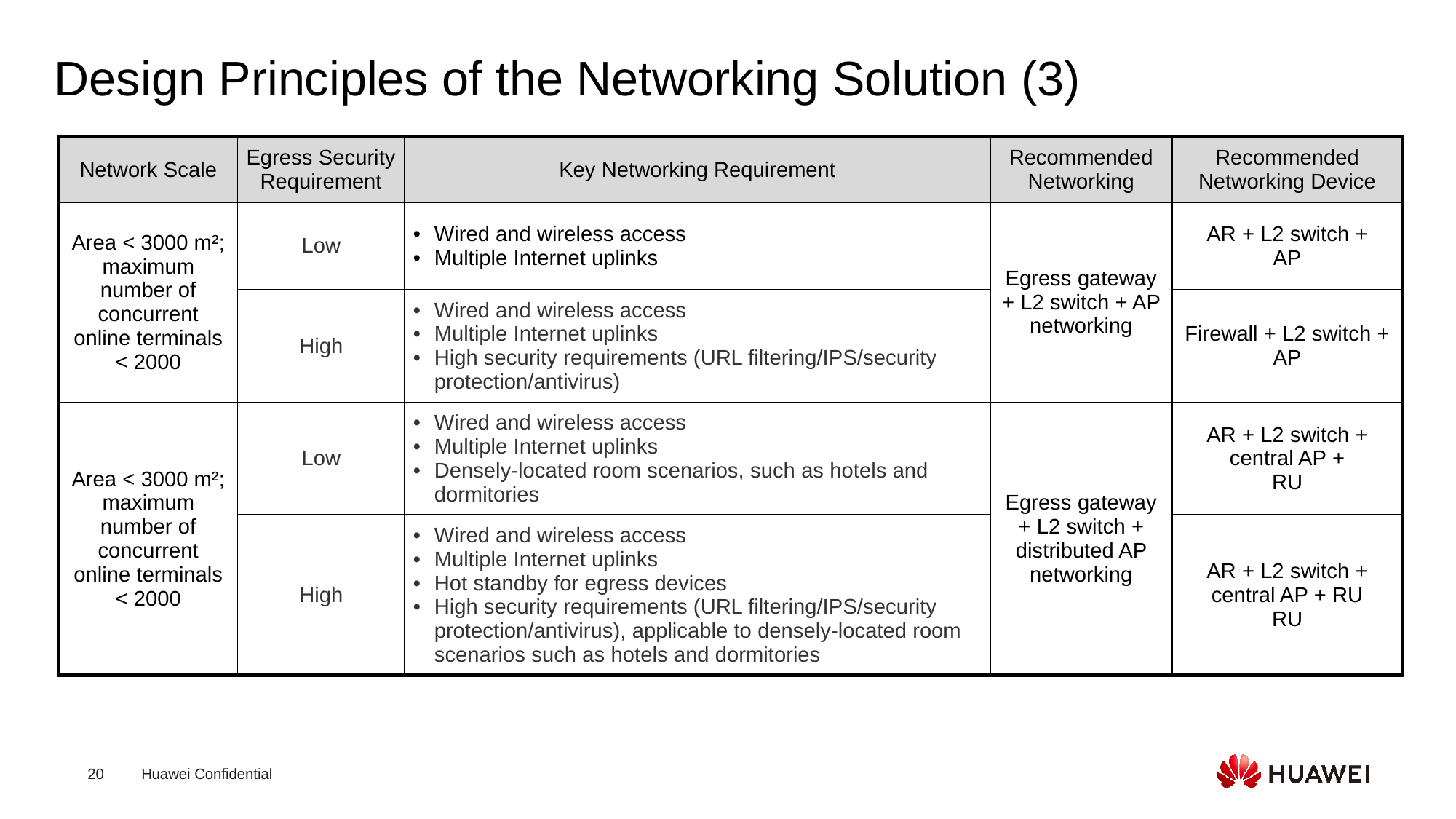

# Design Principles of the Networking Solution (3)
| Network Scale | Egress Security Requirement | Key Networking Requirement | Recommended Networking | Recommended Networking Device |
| --- | --- | --- | --- | --- |
| Area < 3000 m²; maximum number of concurrent online terminals < 2000 | Low | Wired and wireless access Multiple Internet uplinks | Egress gateway + L2 switch + AP networking | AR + L2 switch + AP |
|  | High | Wired and wireless access Multiple Internet uplinks High security requirements (URL filtering/IPS/security protection/antivirus) |  | Firewall + L2 switch + AP |
| Area < 3000 m²; maximum number of concurrent online terminals < 2000 | Low | Wired and wireless access Multiple Internet uplinks Densely-located room scenarios, such as hotels and dormitories | Egress gateway + L2 switch + distributed AP networking | AR + L2 switch + central AP + RU |
|  | High | Wired and wireless access Multiple Internet uplinks Hot standby for egress devices High security requirements (URL filtering/IPS/security protection/antivirus), applicable to densely-located room scenarios such as hotels and dormitories |  | AR + L2 switch + central AP + RU RU |